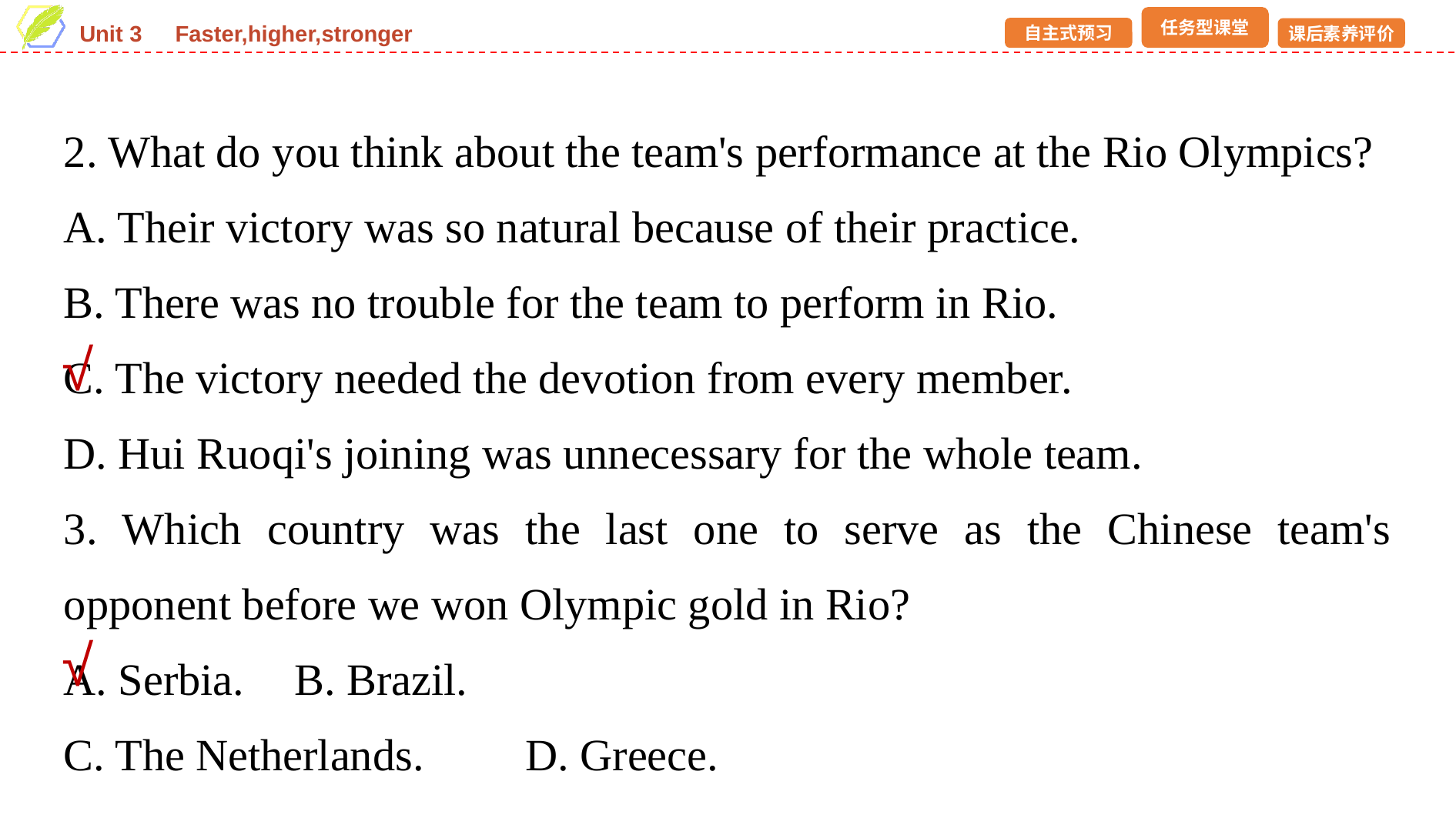

2. What do you think about the team's performance at the Rio Olympics?
A. Their victory was so natural because of their practice.
B. There was no trouble for the team to perform in Rio.
C. The victory needed the devotion from every member.
D. Hui Ruoqi's joining was unnecessary for the whole team.
3. Which country was the last one to serve as the Chinese team's opponent before we won Olympic gold in Rio?
A. Serbia.  	B. Brazil.
C. The Netherlands.  	D. Greece.
√
√